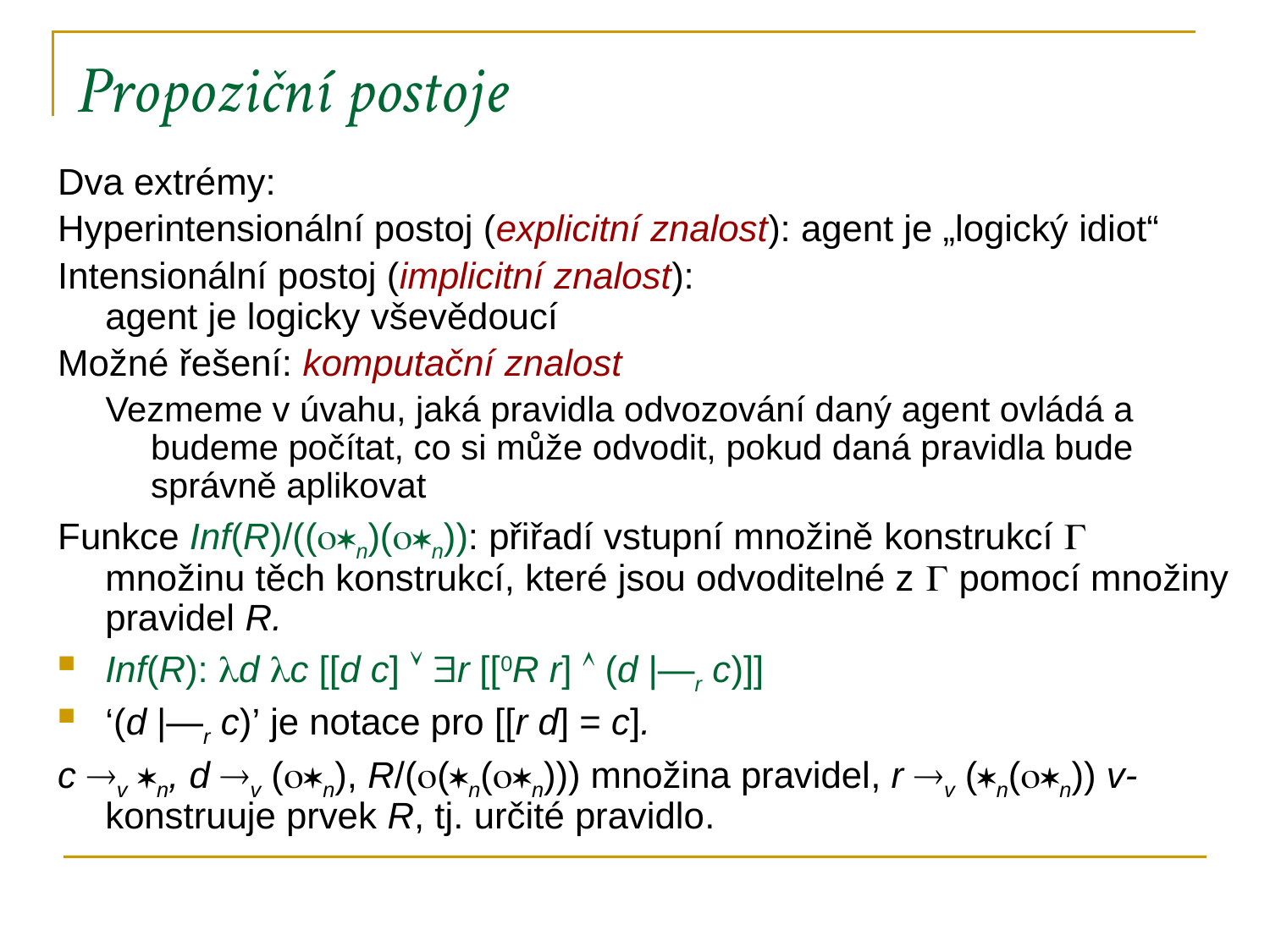

# Propoziční postoje
Dva extrémy:
Hyperintensionální postoj (explicitní znalost): agent je „logický idiot“
Intensionální postoj (implicitní znalost):
agent je logicky vševědoucí
Možné řešení: komputační znalost
Vezmeme v úvahu, jaká pravidla odvozování daný agent ovládá a budeme počítat, co si může odvodit, pokud daná pravidla bude správně aplikovat
Funkce Inf(R)/((ο∗n)(ο∗n)): přiřadí vstupní množině konstrukcí Γ množinu těch konstrukcí, které jsou odvoditelné z Γ pomocí množiny pravidel R.
Inf(R): λd λc [[d c] ∨ ∃r [[0R r] ∧ (d |—r c)]]
‘(d |—r c)’ je notace pro [[r d] = c].
c →v ∗n, d →v (ο∗n), R/(ο(∗n(ο∗n))) množina pravidel, r →v (∗n(ο∗n)) v-konstruuje prvek R, tj. určité pravidlo.